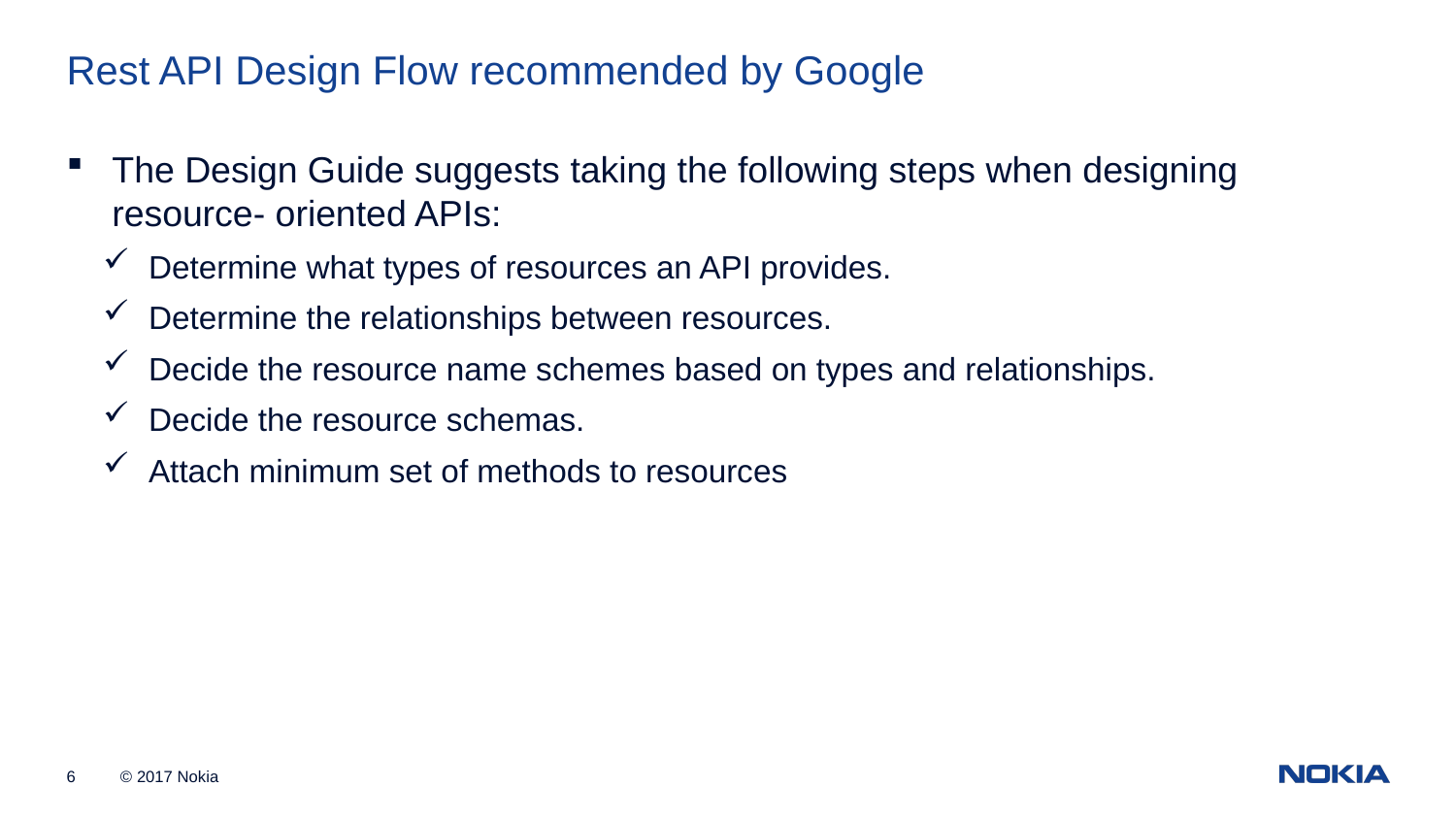

Rest API Design Flow recommended by Google
The Design Guide suggests taking the following steps when designing resource- oriented APIs:
Determine what types of resources an API provides.
Determine the relationships between resources.
Decide the resource name schemes based on types and relationships.
Decide the resource schemas.
Attach minimum set of methods to resources